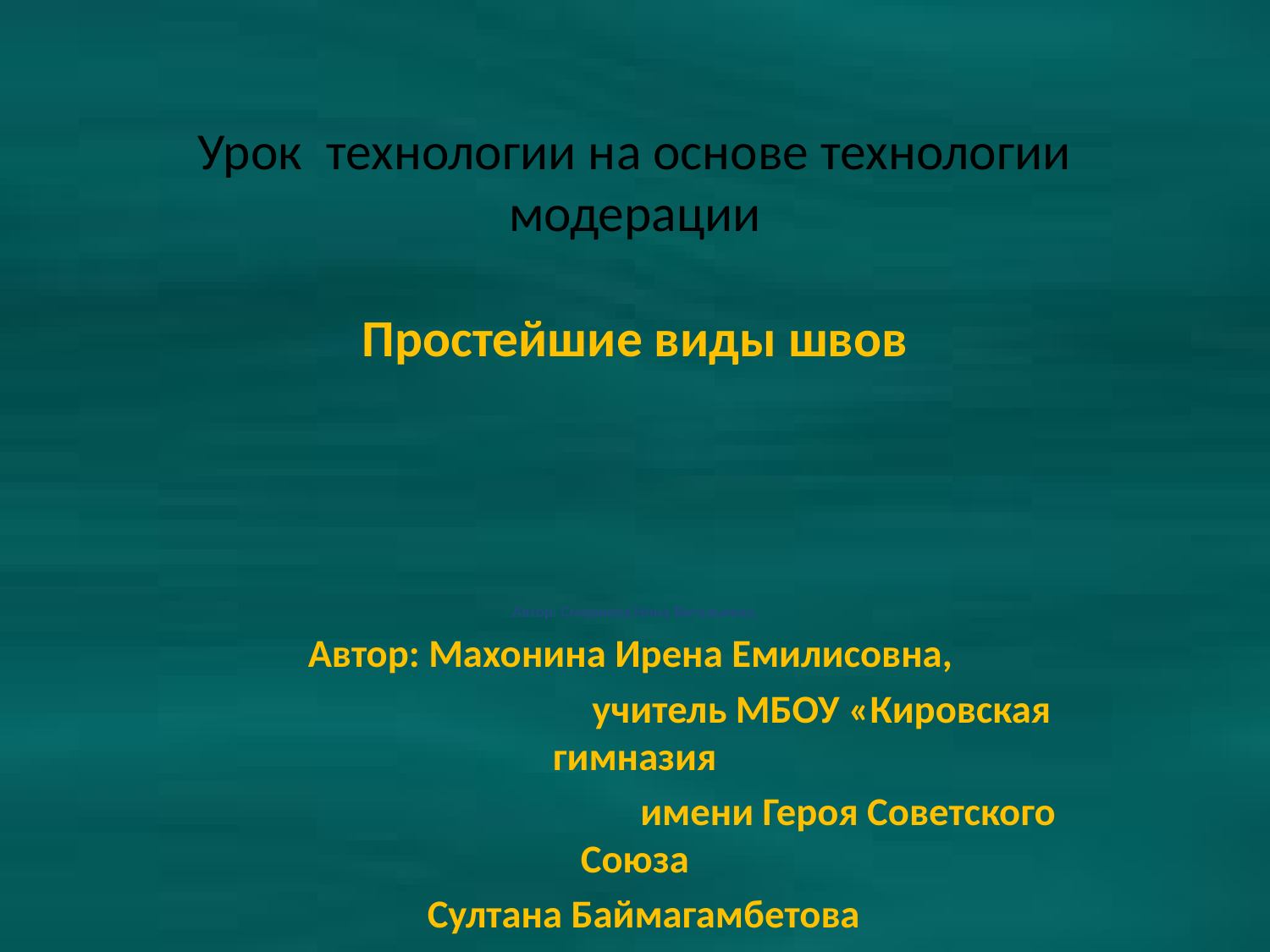

# Урок  технологии на основе технологии модерации Простейшие виды швов
 Автор: Смирнова Нина Витальевна,
Автор: Махонина Ирена Емилисовна,
                                          учитель МБОУ «Кировская гимназия
                                                имени Героя Советского Союза
  Султана Баймагамбетова